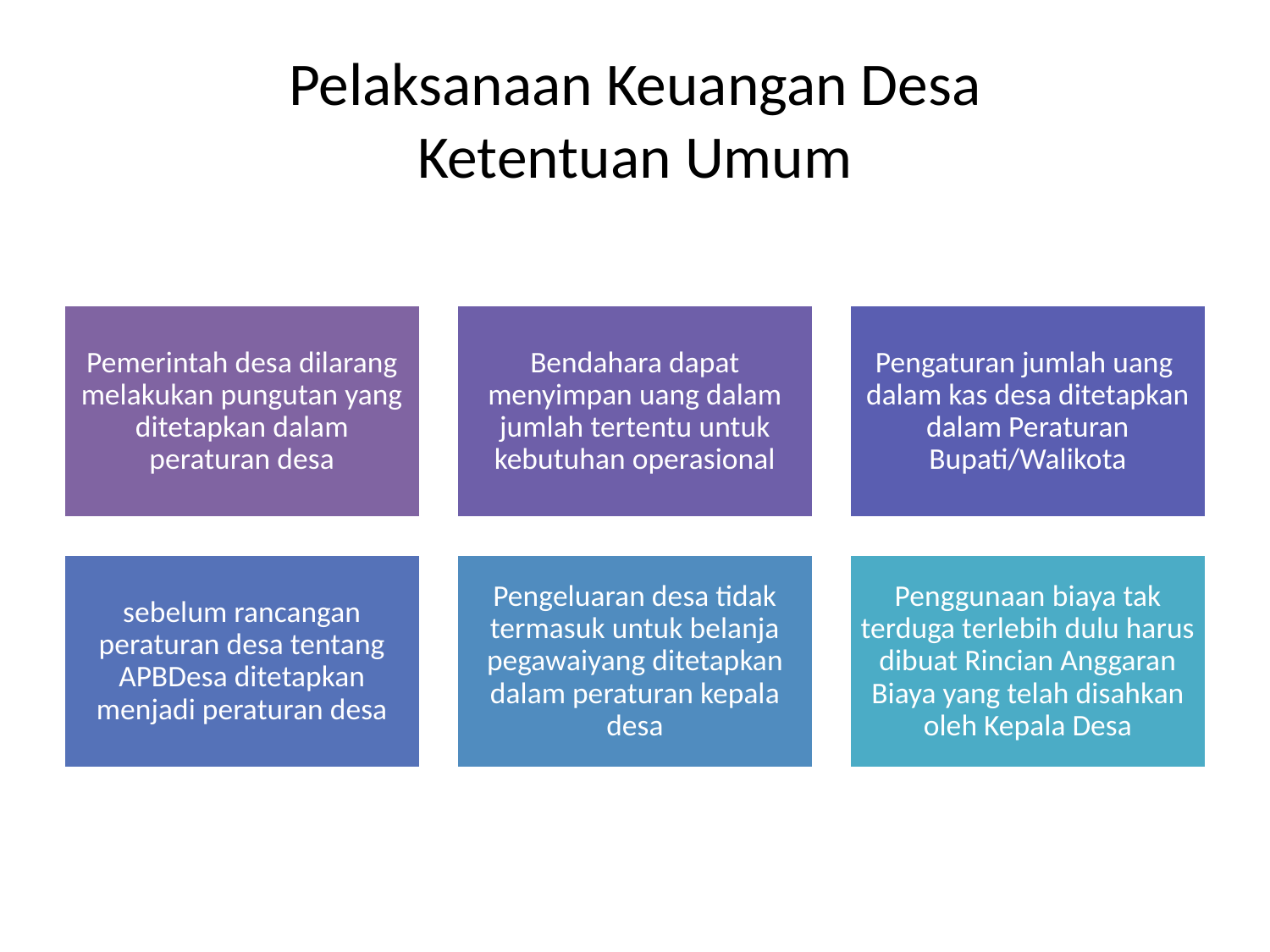

# Pelaksanaan Keuangan Desa Ketentuan Umum
Pemerintah desa dilarang melakukan pungutan yang ditetapkan dalam peraturan desa
Bendahara dapat menyimpan uang dalam jumlah tertentu untuk kebutuhan operasional
Pengaturan jumlah uang  dalam kas desa ditetapkan dalam Peraturan Bupati/Walikota
sebelum rancangan peraturan desa tentang APBDesa ditetapkan menjadi peraturan desa
Pengeluaran desa tidak termasuk untuk belanja pegawaiyang ditetapkan dalam peraturan kepala desa
Penggunaan biaya tak terduga terlebih dulu harus dibuat Rincian Anggaran Biaya yang telah disahkan oleh Kepala Desa